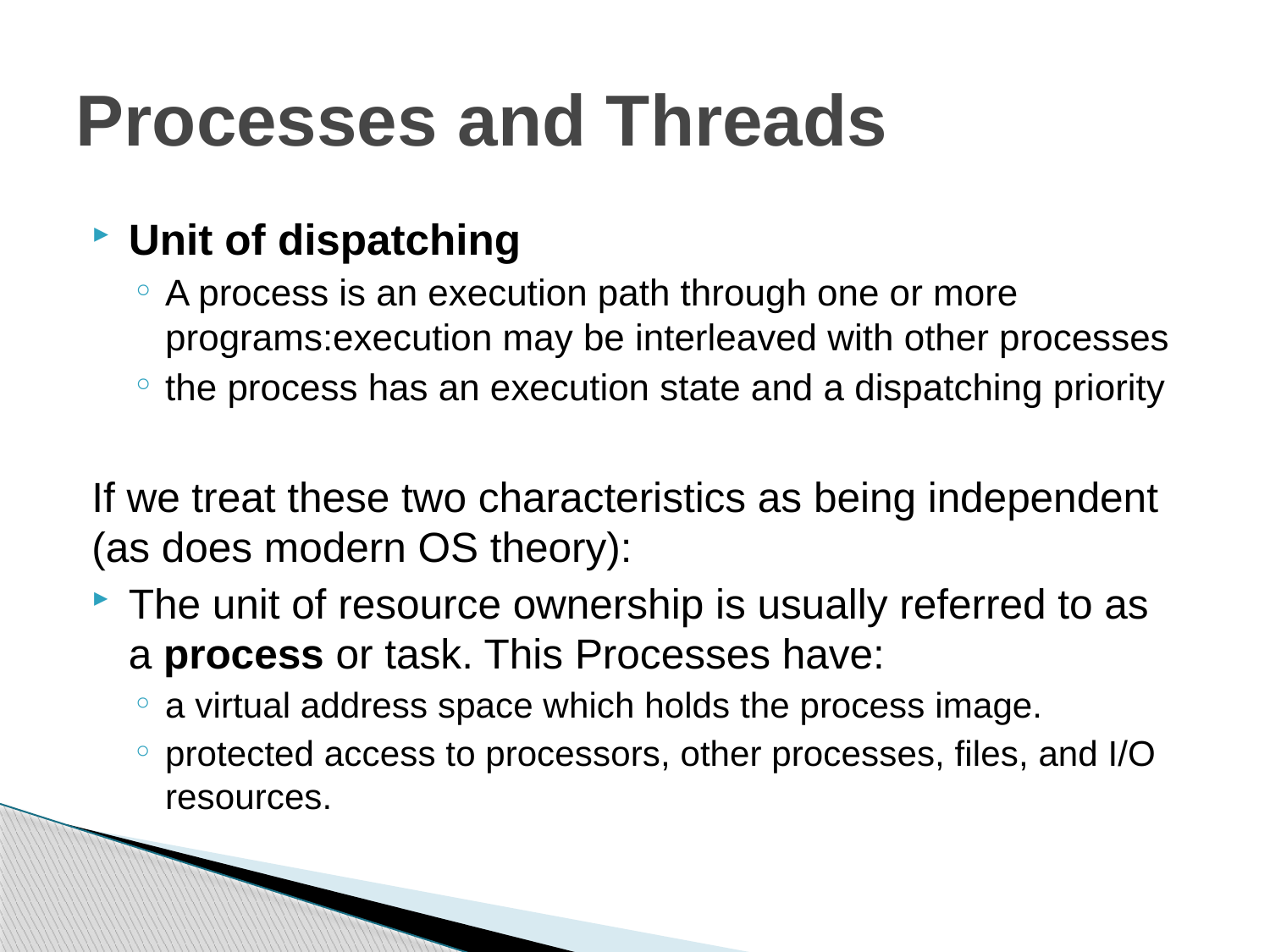

# Processes and Threads
Unit of dispatching
A process is an execution path through one or more programs:execution may be interleaved with other processes
the process has an execution state and a dispatching priority

If we treat these two characteristics as being independent (as does modern OS theory):
The unit of resource ownership is usually referred to as a process or task. This Processes have:
a virtual address space which holds the process image.
protected access to processors, other processes, files, and I/O resources.